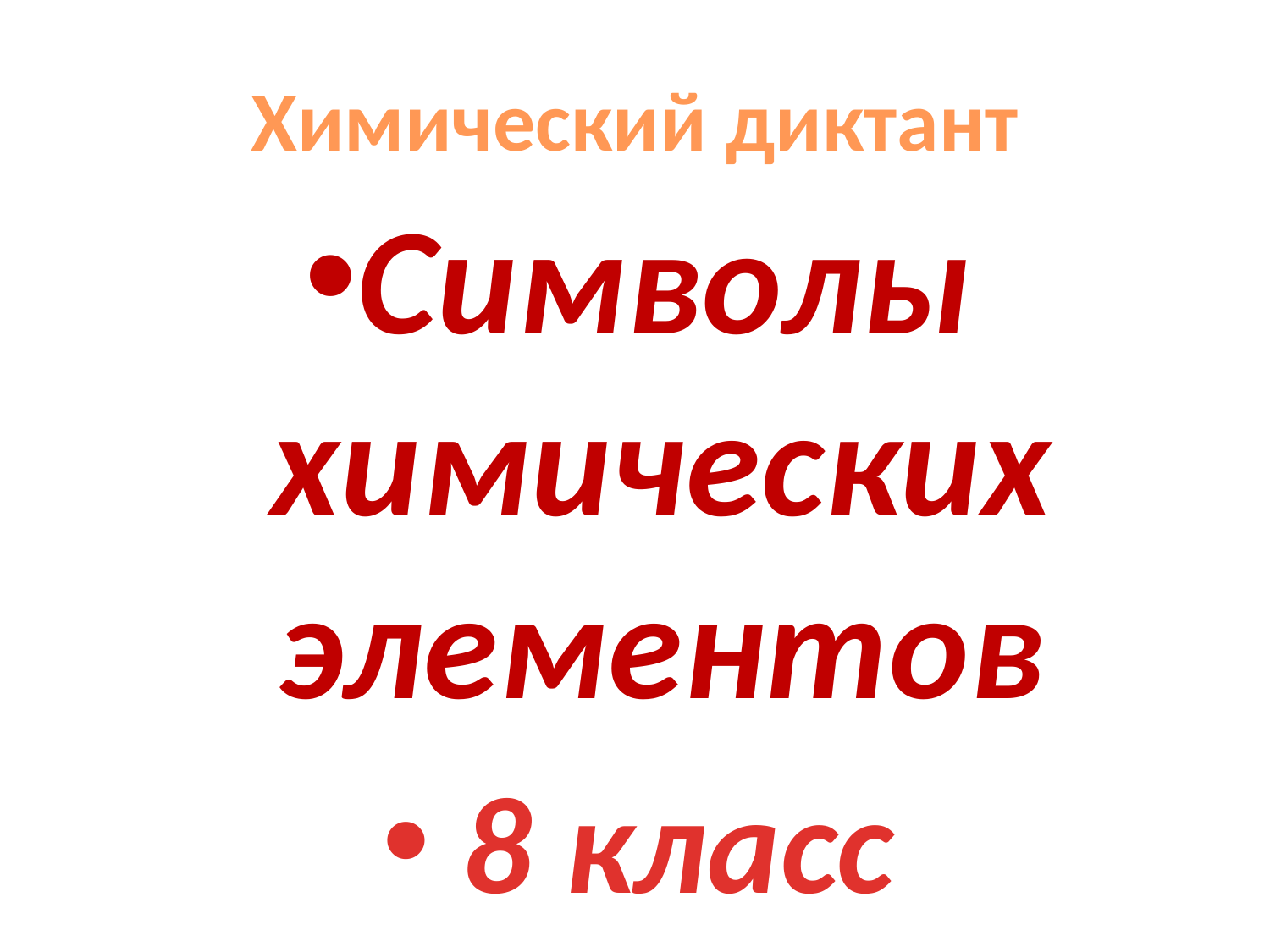

# Химический диктант
Символы химических элементов
 8 класс